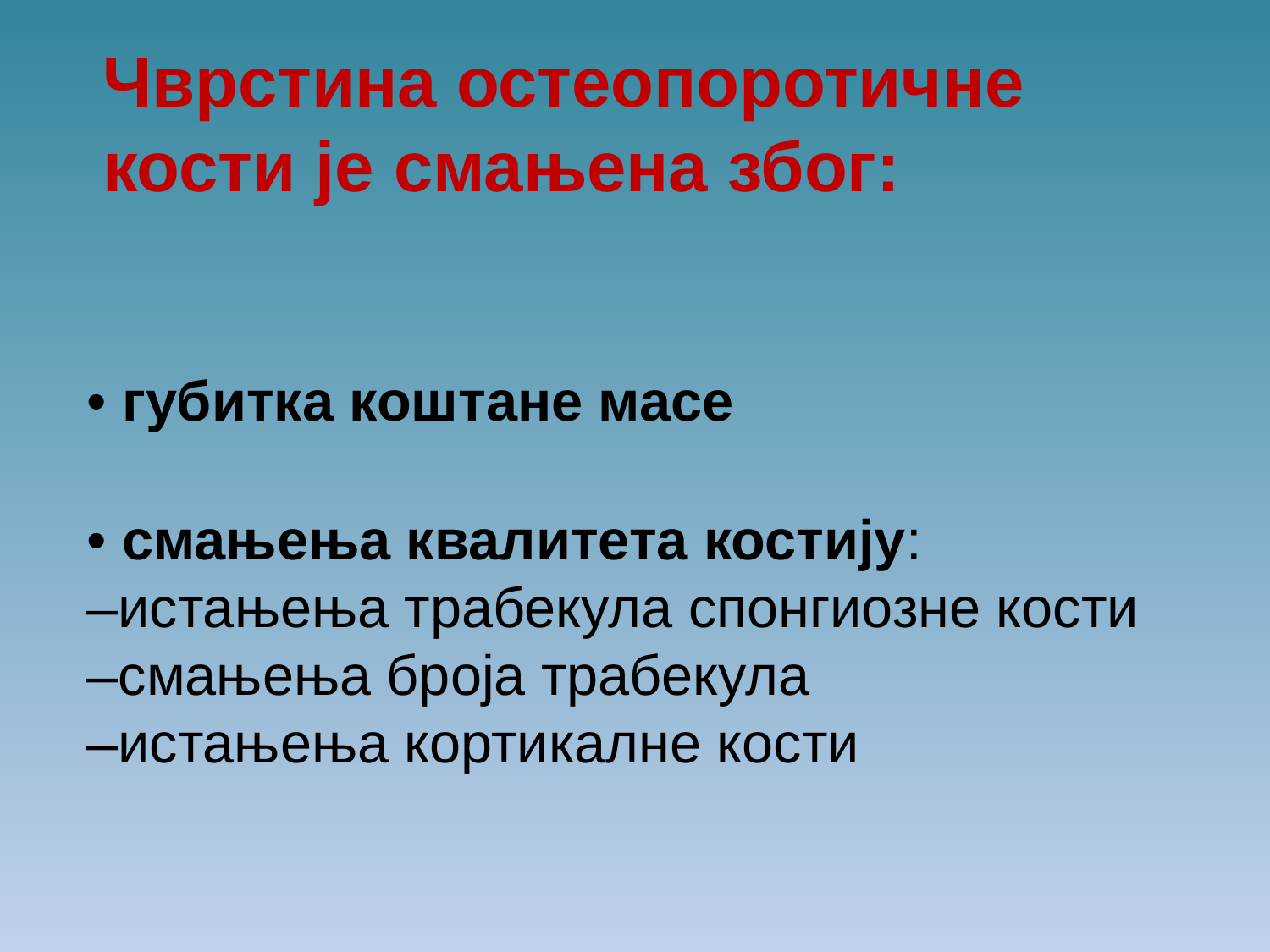

Чврстина остеопоротичне
кости је смањена због:
• губитка коштане масе
• смањења квалитета костију:
–истањења трабекула спонгиозне кости
–смањења броја трабекула
–истањења кортикалне кости